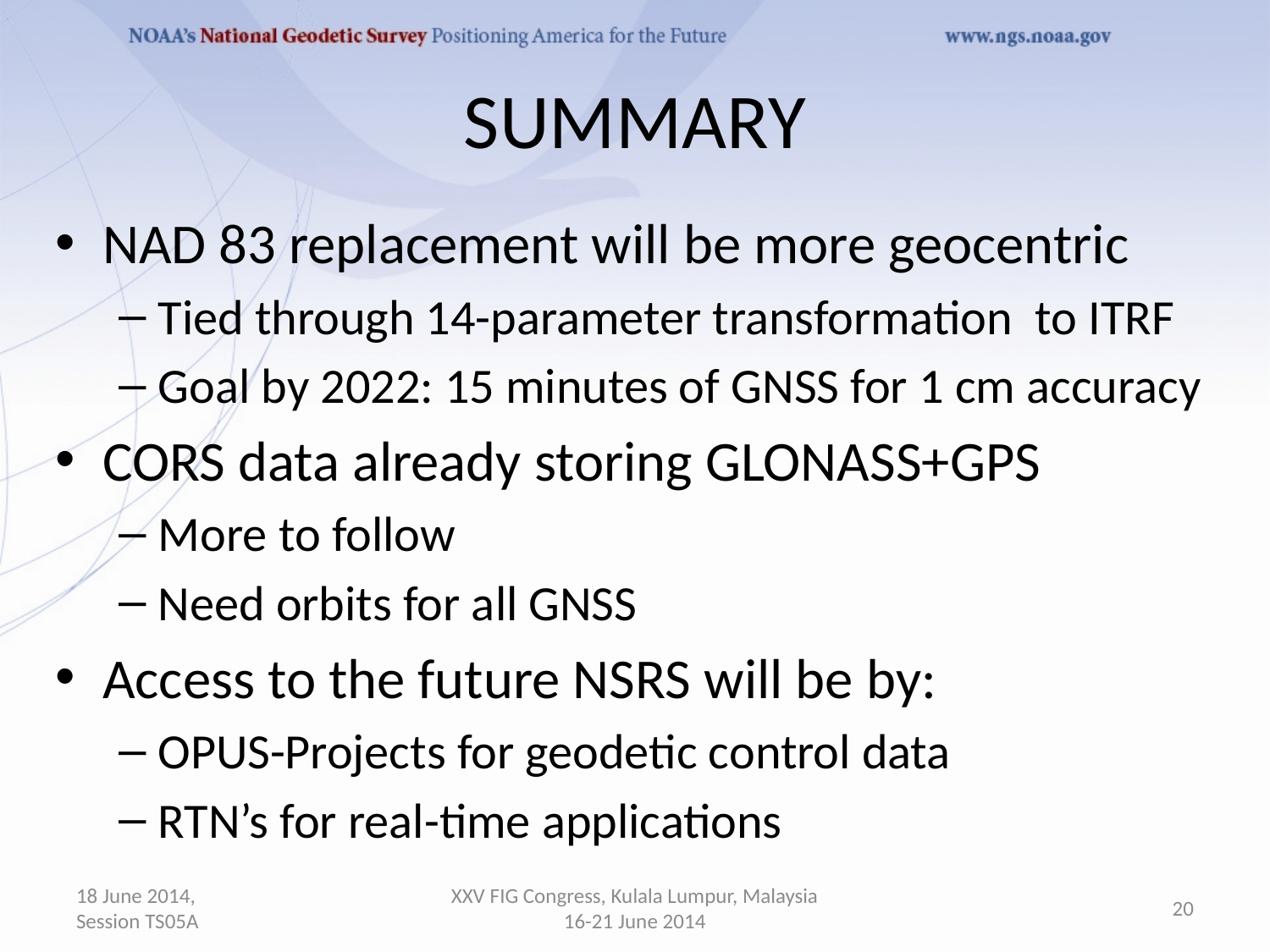

# SUMMARY
NAD 83 replacement will be more geocentric
Tied through 14-parameter transformation  to ITRF
Goal by 2022: 15 minutes of GNSS for 1 cm accuracy
CORS data already storing GLONASS+GPS
More to follow
Need orbits for all GNSS
Access to the future NSRS will be by:
OPUS-Projects for geodetic control data
RTN’s for real-time applications
18 June 2014,                         Session TS05A
XXV FIG Congress, Kulala Lumpur, Malaysia 16-21 June 2014
20